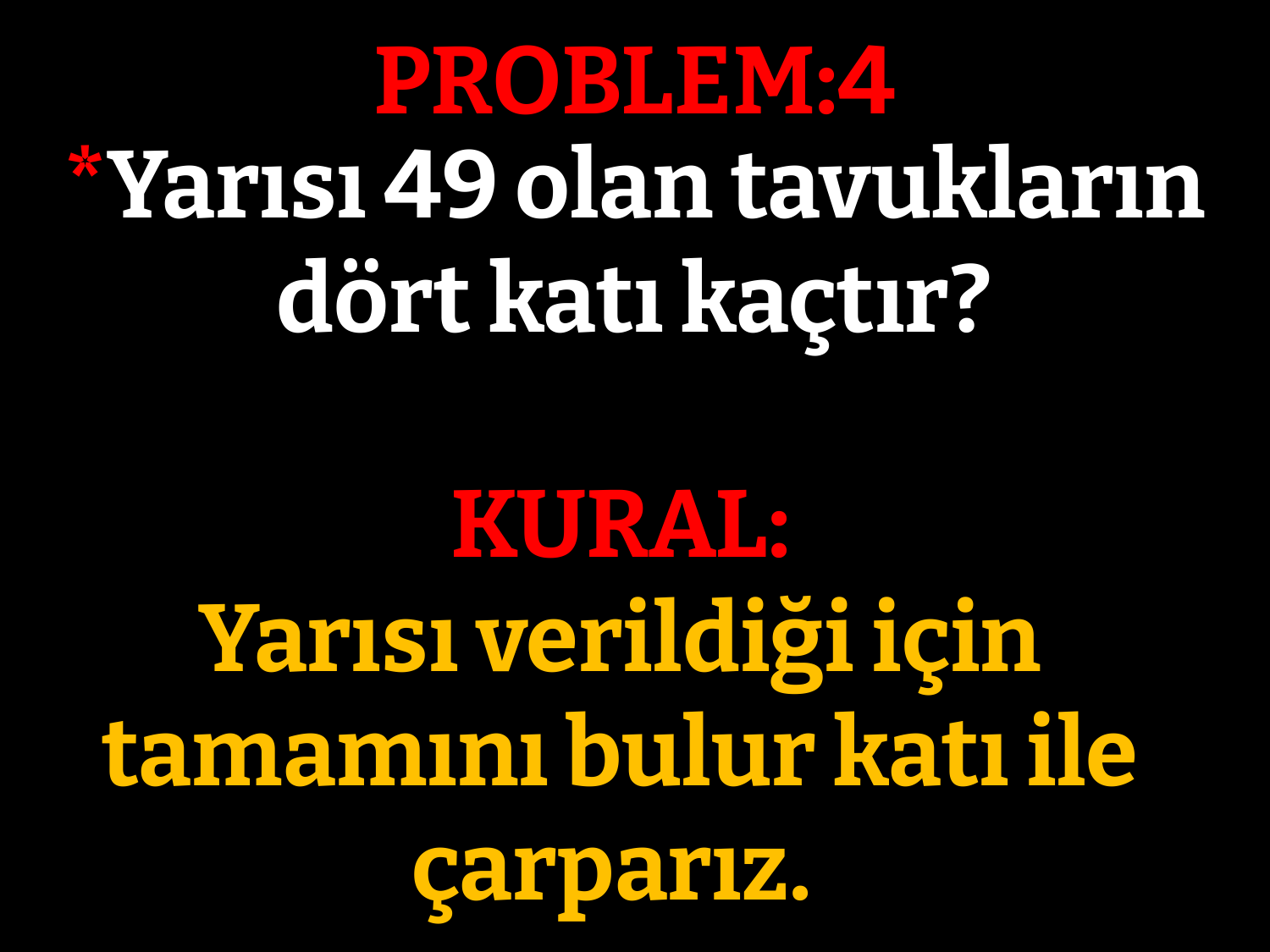

PROBLEM:4
*Yarısı 49 olan tavukların dört katı kaçtır?
KURAL:
Yarısı verildiği için tamamını bulur katı ile çarparız.